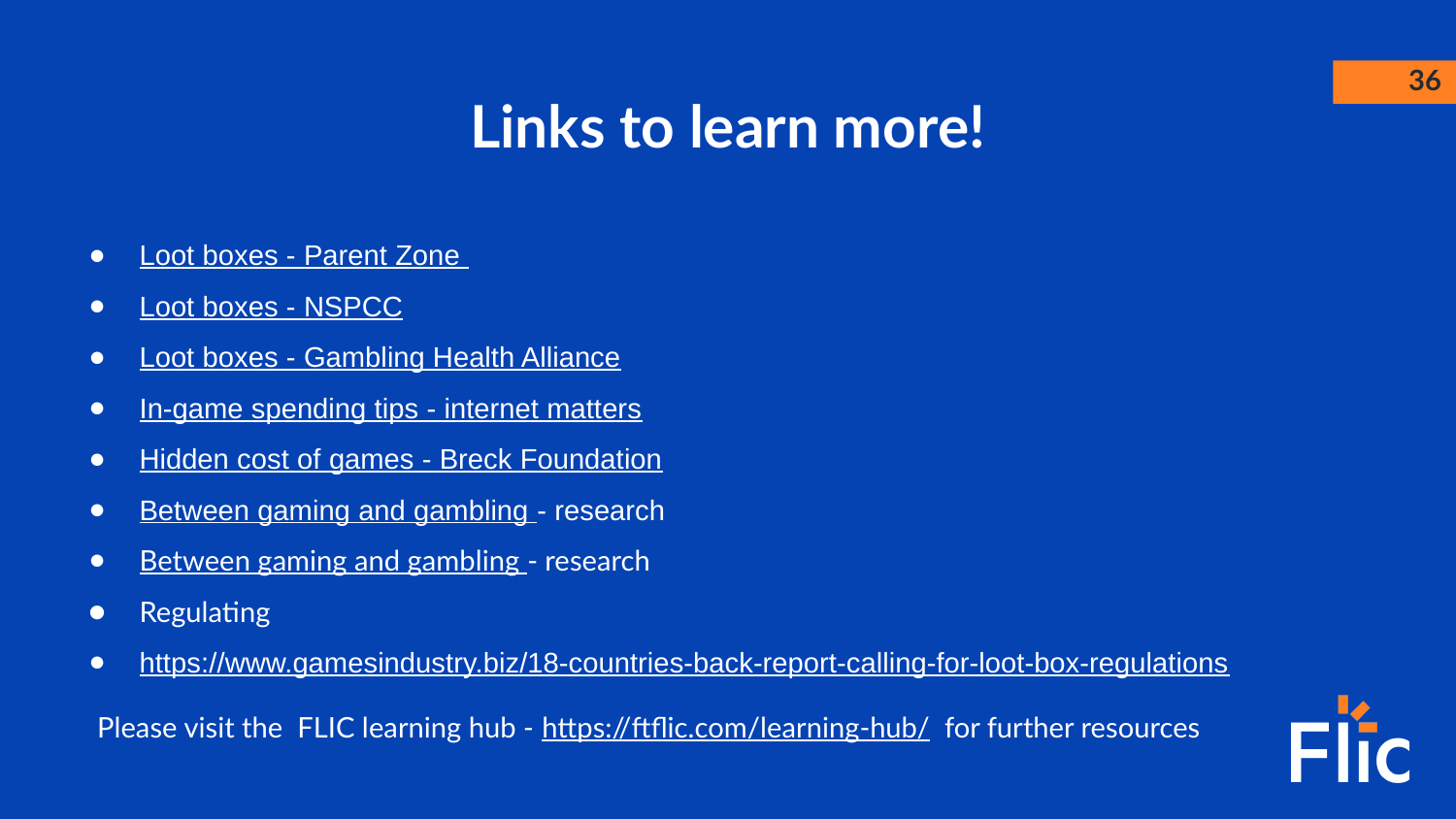

36
Links to learn more!
Loot boxes - Parent Zone
Loot boxes - NSPCC
Loot boxes - Gambling Health Alliance
In-game spending tips - internet matters
Hidden cost of games - Breck Foundation
Between gaming and gambling - research
Between gaming and gambling - research
Regulating
https://www.gamesindustry.biz/18-countries-back-report-calling-for-loot-box-regulations

Please visit the  FLIC learning hub - https://ftflic.com/learning-hub/  for further resources